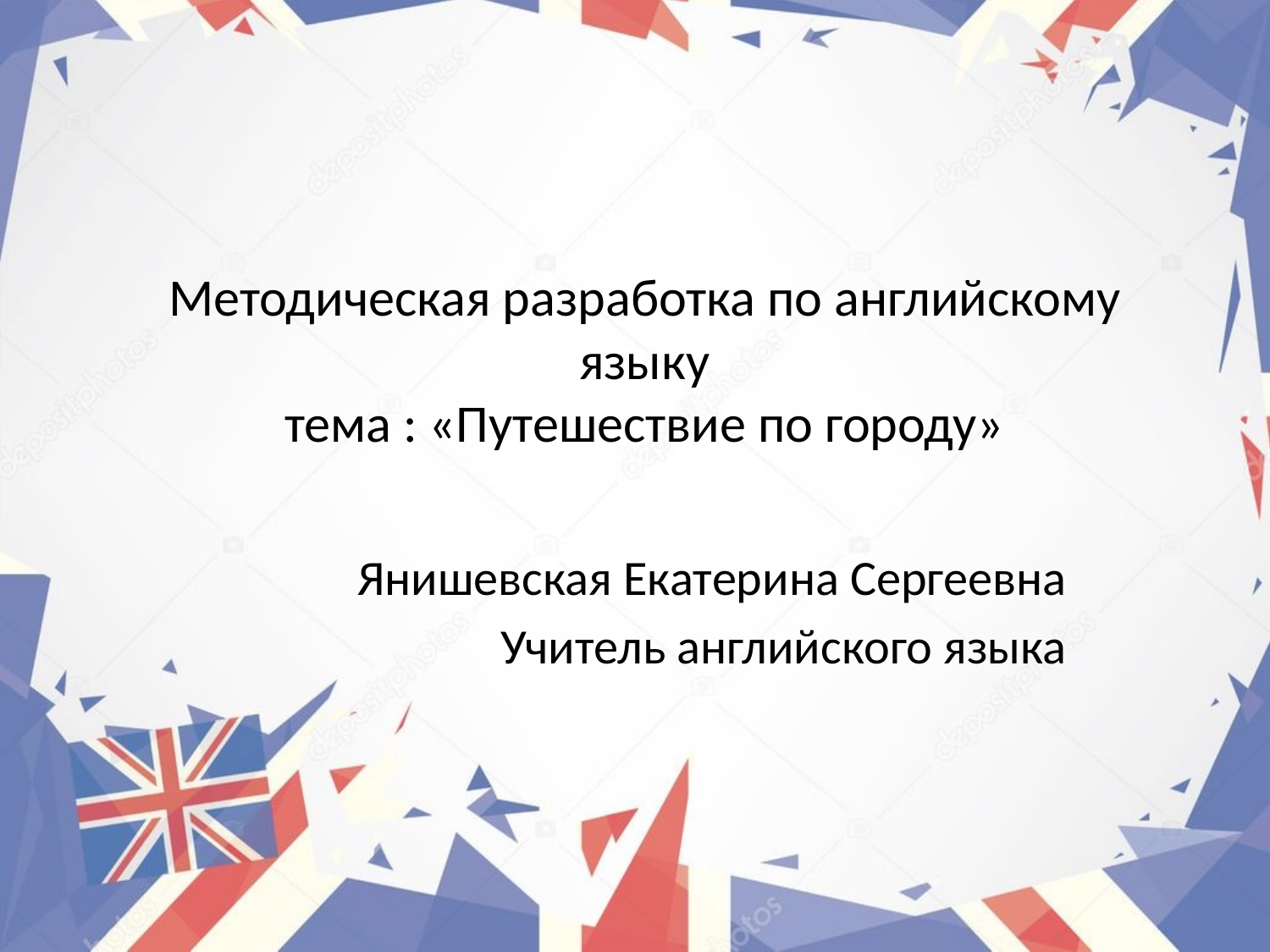

# Методическая разработка по английскому языку тема : «Путешествие по городу»
Янишевская Екатерина Сергеевна
Учитель английского языка